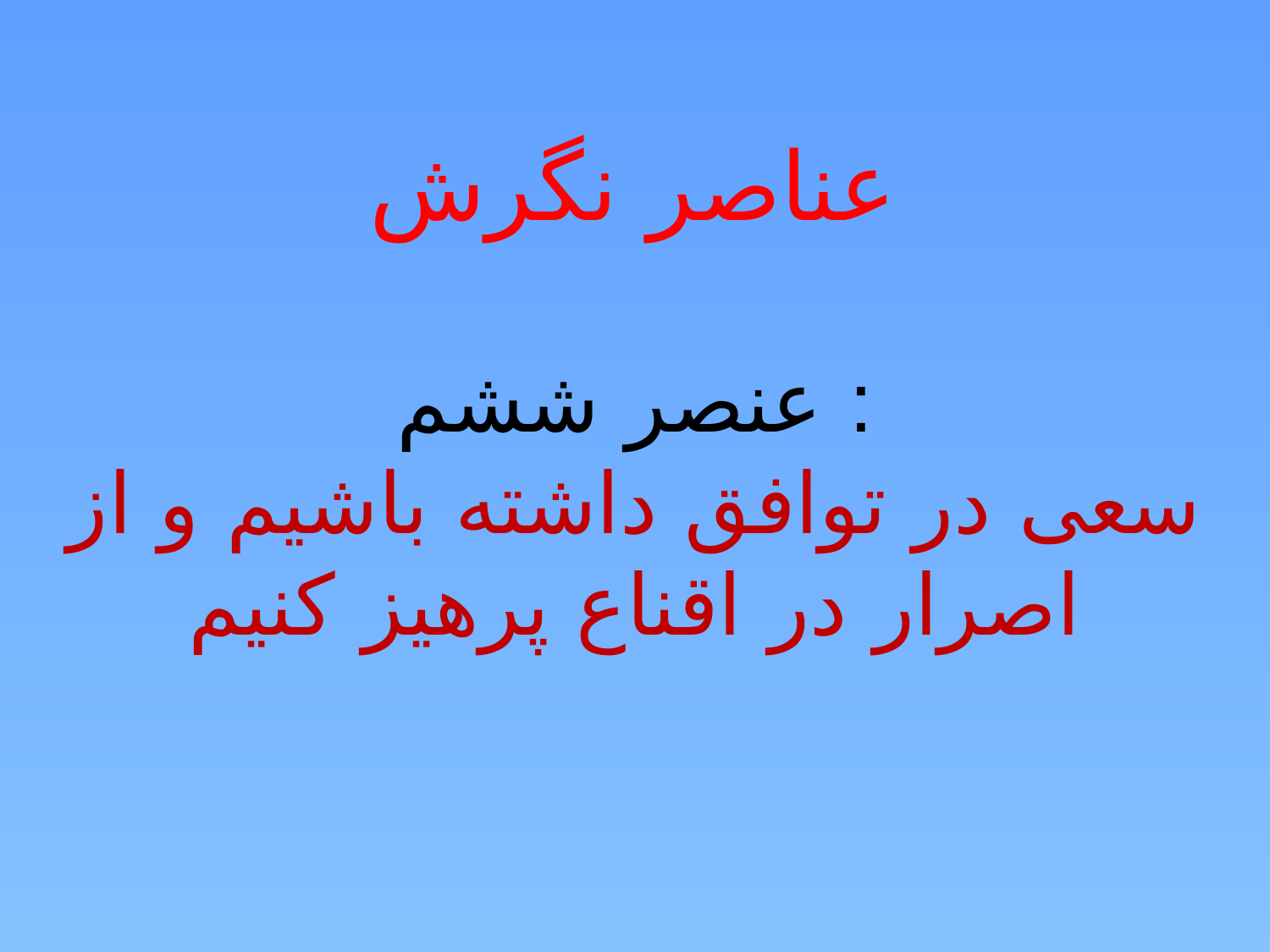

عناصر نگرش

عنصر ششم :
سعی در توافق داشته باشیم و از اصرار در اقناع پرهیز کنیم